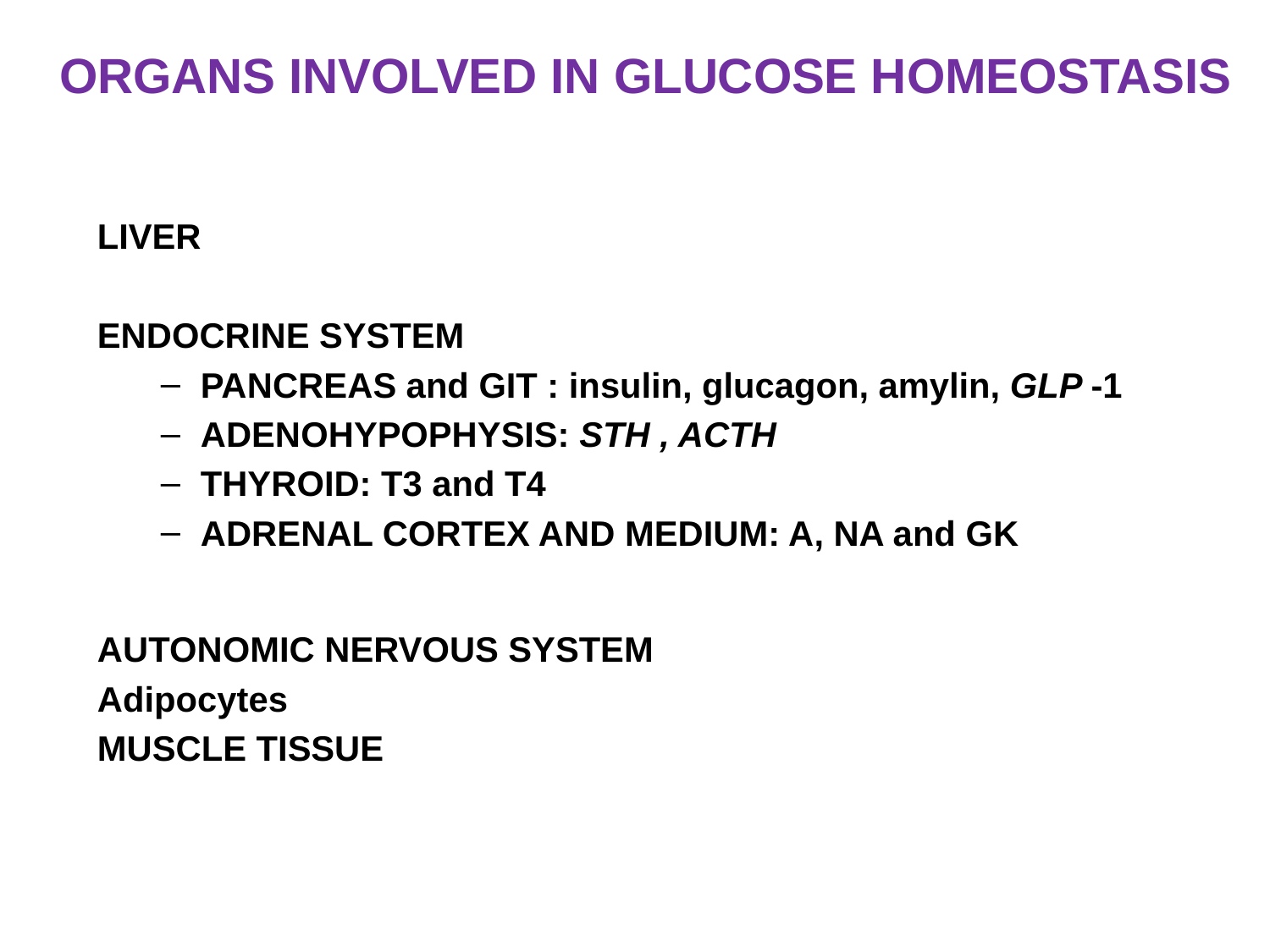

# ORGANS INVOLVED IN GLUCOSE HOMEOSTASIS

LIVER

ENDOCRINE SYSTEM
PANCREAS and GIT : insulin, glucagon, amylin, GLP -1
ADENOHYPOPHYSIS: STH , ACTH
THYROID: T3 and T4
ADRENAL CORTEX AND MEDIUM: A, NA and GK

AUTONOMIC NERVOUS SYSTEM
Adipocytes
MUSCLE TISSUE